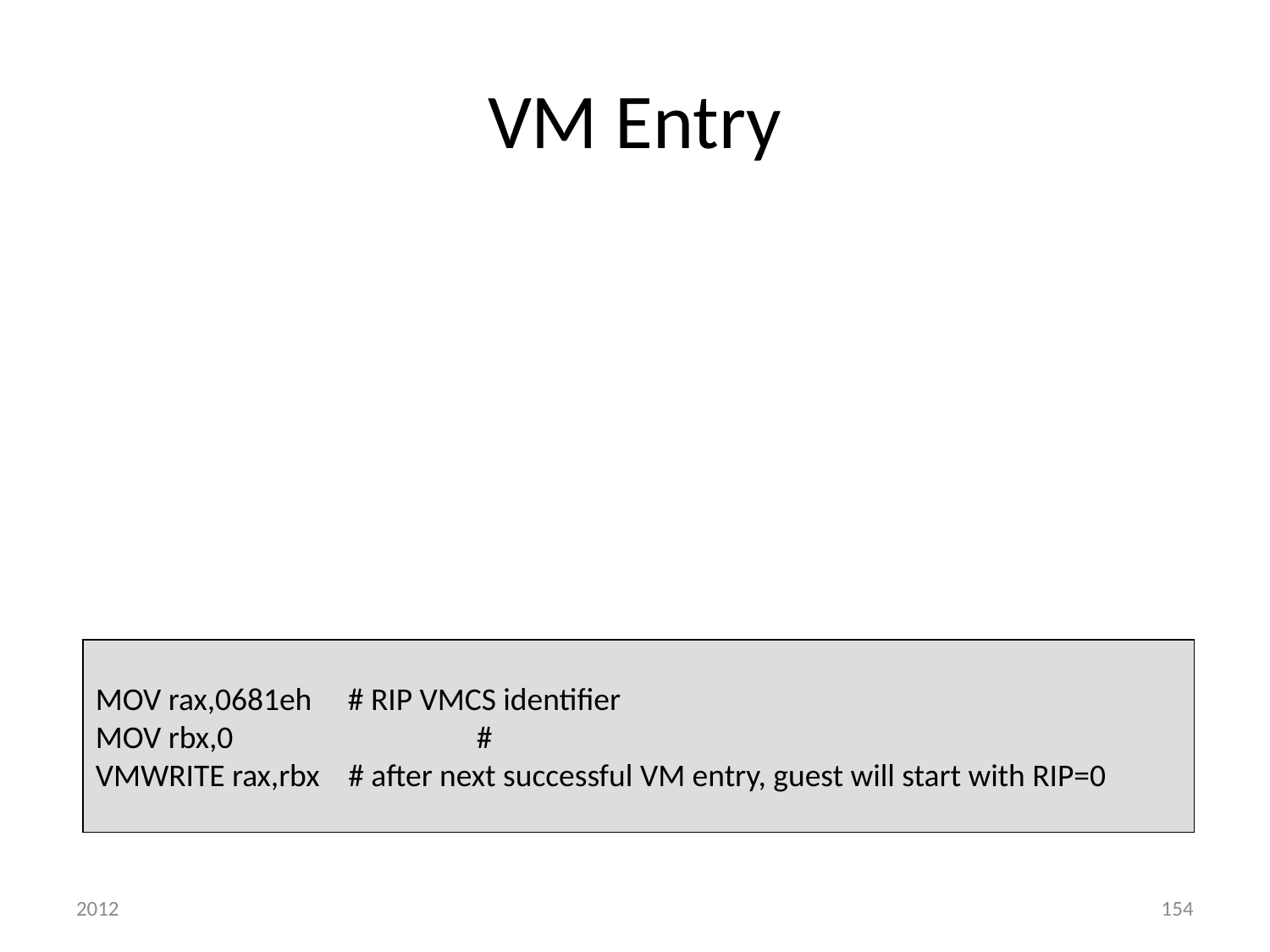

# VM Entry

MOV rax,0681eh     # RIP VMCS identifier
MOV rbx,0  		#
VMWRITE rax,rbx    # after next successful VM entry, guest will start with RIP=0
2012

154